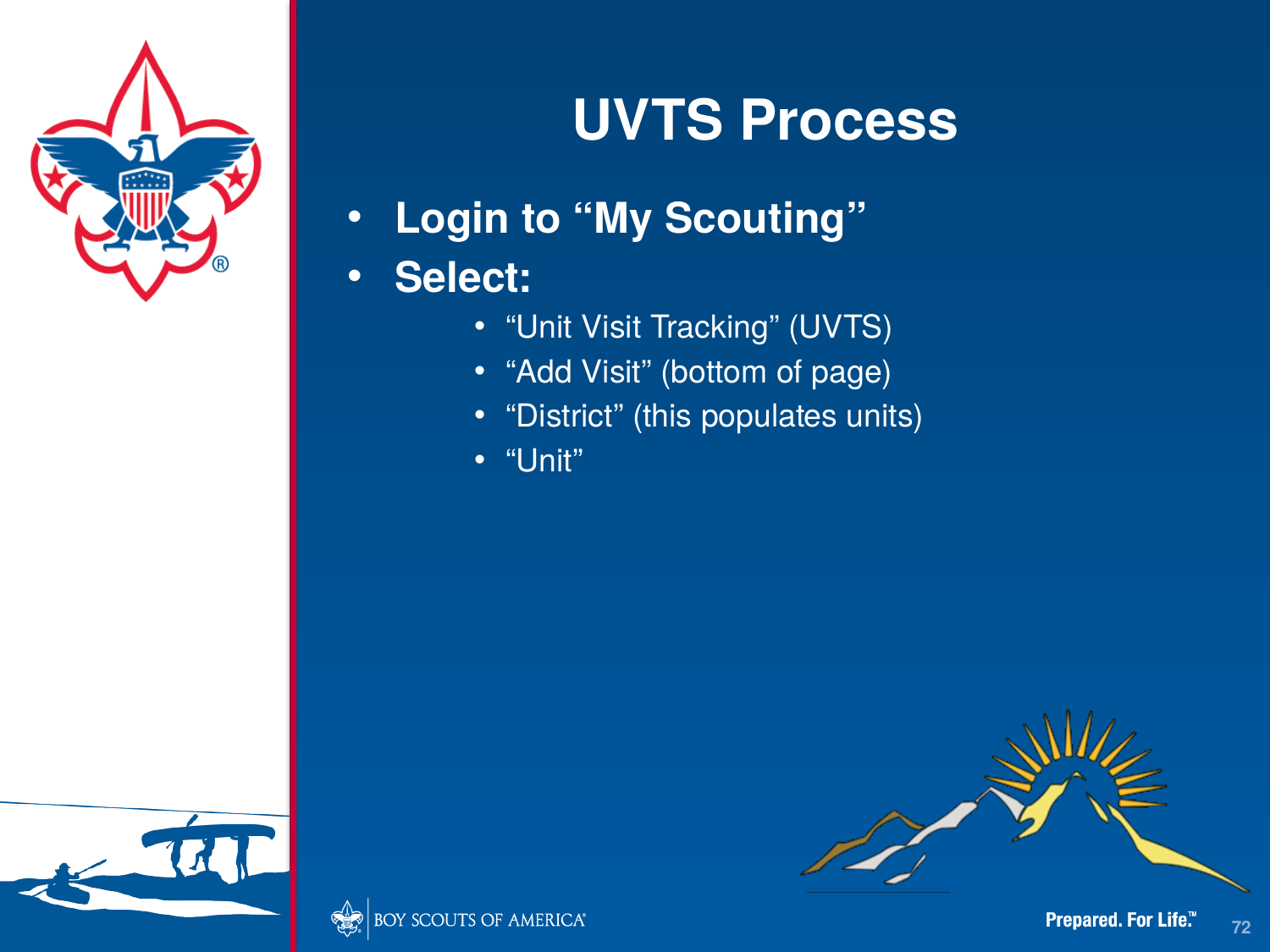

# UVTS Process
Login to “My Scouting”
Select:
“Unit Visit Tracking” (UVTS)
“Add Visit” (bottom of page)
“District” (this populates units)
“Unit”
72